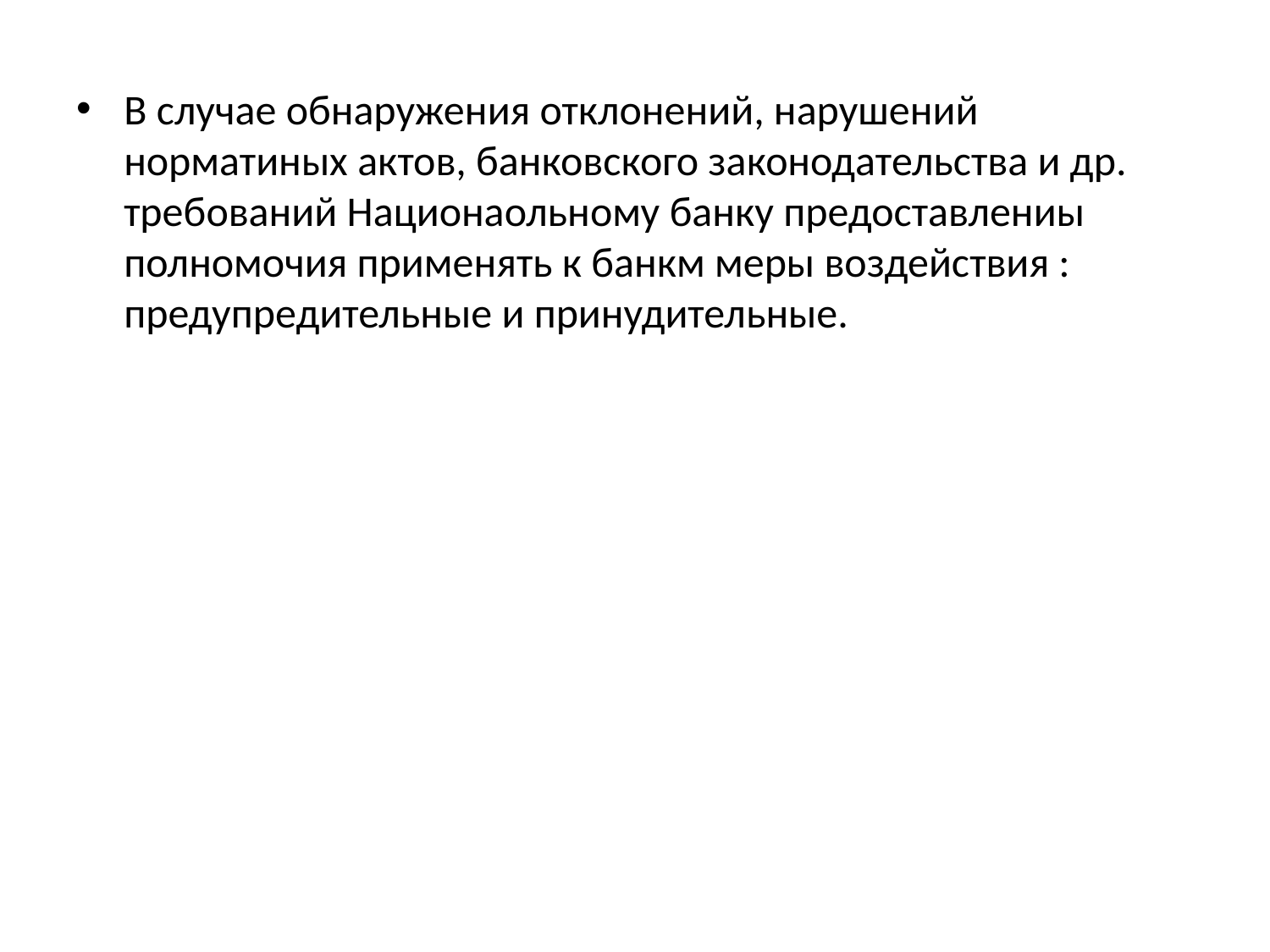

В случае обнаружения отклонений, нарушений норматиных актов, банковского законодательства и др. требований Национаольному банку предоставлениы полномочия применять к банкм меры воздействия : предупредительные и принудительные.